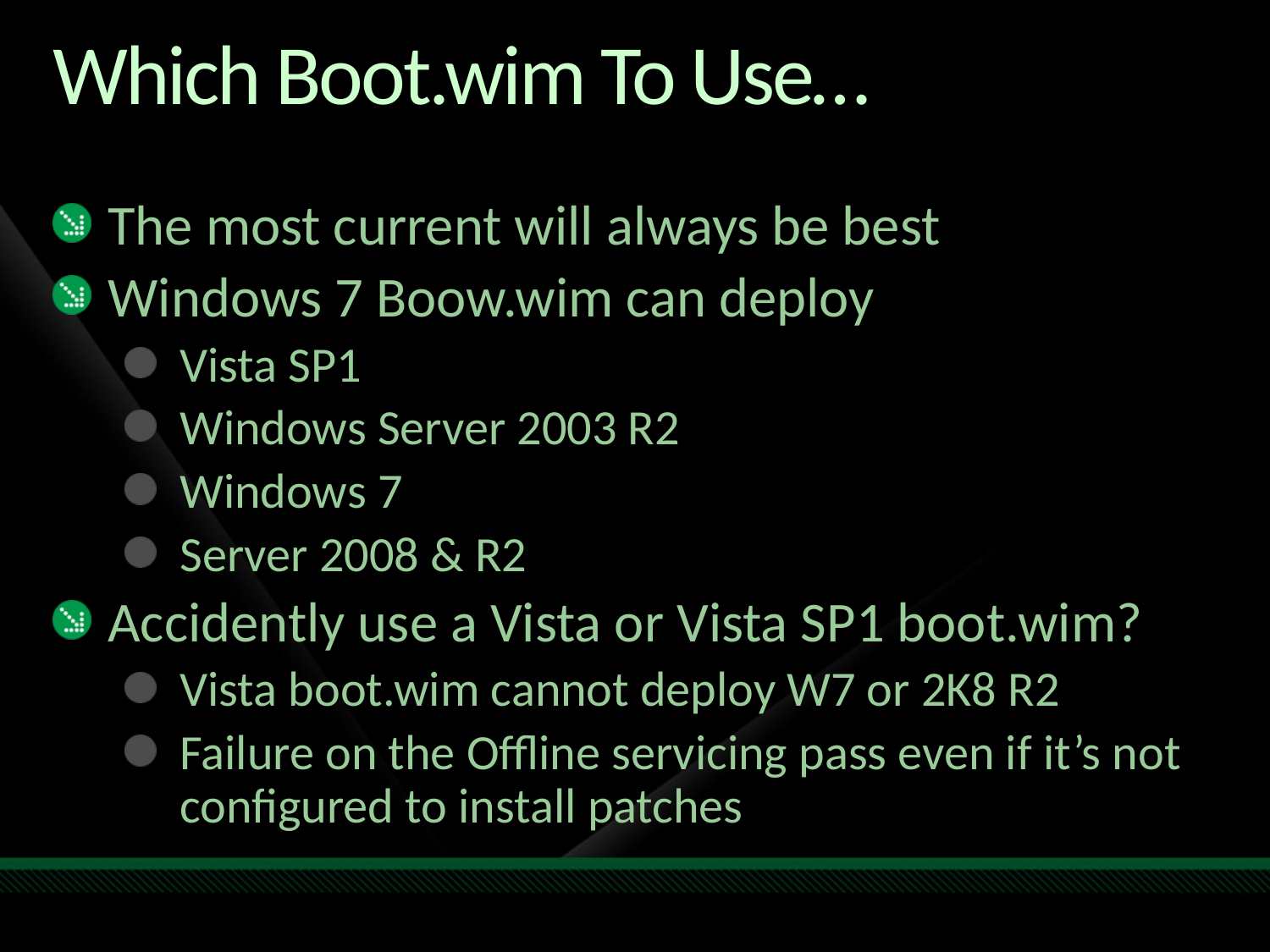

# Which Boot.wim To Use…
The most current will always be best
Windows 7 Boow.wim can deploy
Vista SP1
Windows Server 2003 R2
Windows 7
Server 2008 & R2
Accidently use a Vista or Vista SP1 boot.wim?
Vista boot.wim cannot deploy W7 or 2K8 R2
Failure on the Offline servicing pass even if it’s not configured to install patches